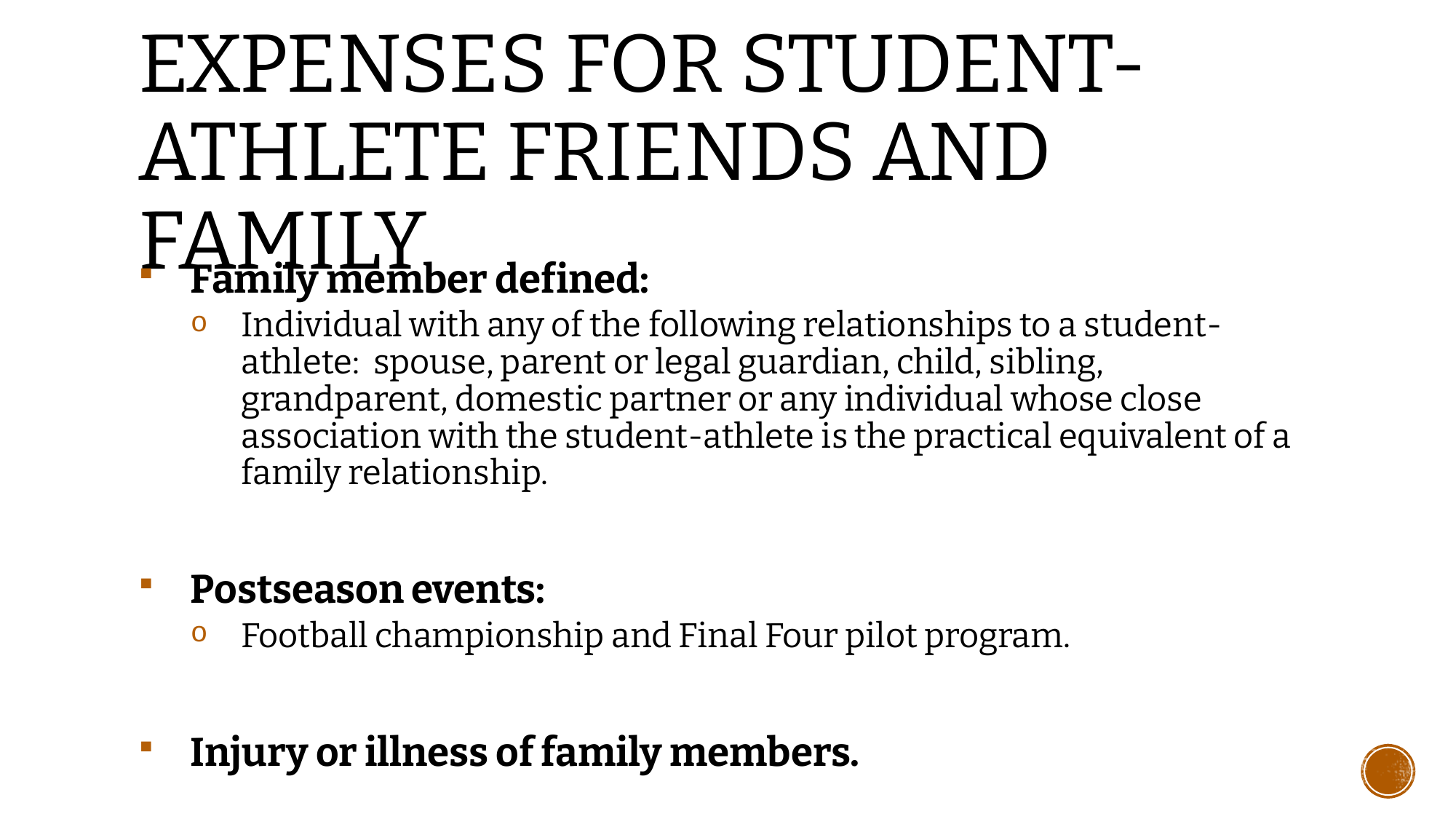

# Expenses for Student-Athlete Friends and Family
Family member defined:
Individual with any of the following relationships to a student-athlete:  spouse, parent or legal guardian, child, sibling, grandparent, domestic partner or any individual whose close association with the student-athlete is the practical equivalent of a family relationship.

Postseason events:
Football championship and Final Four pilot program.

Injury or illness of family members.